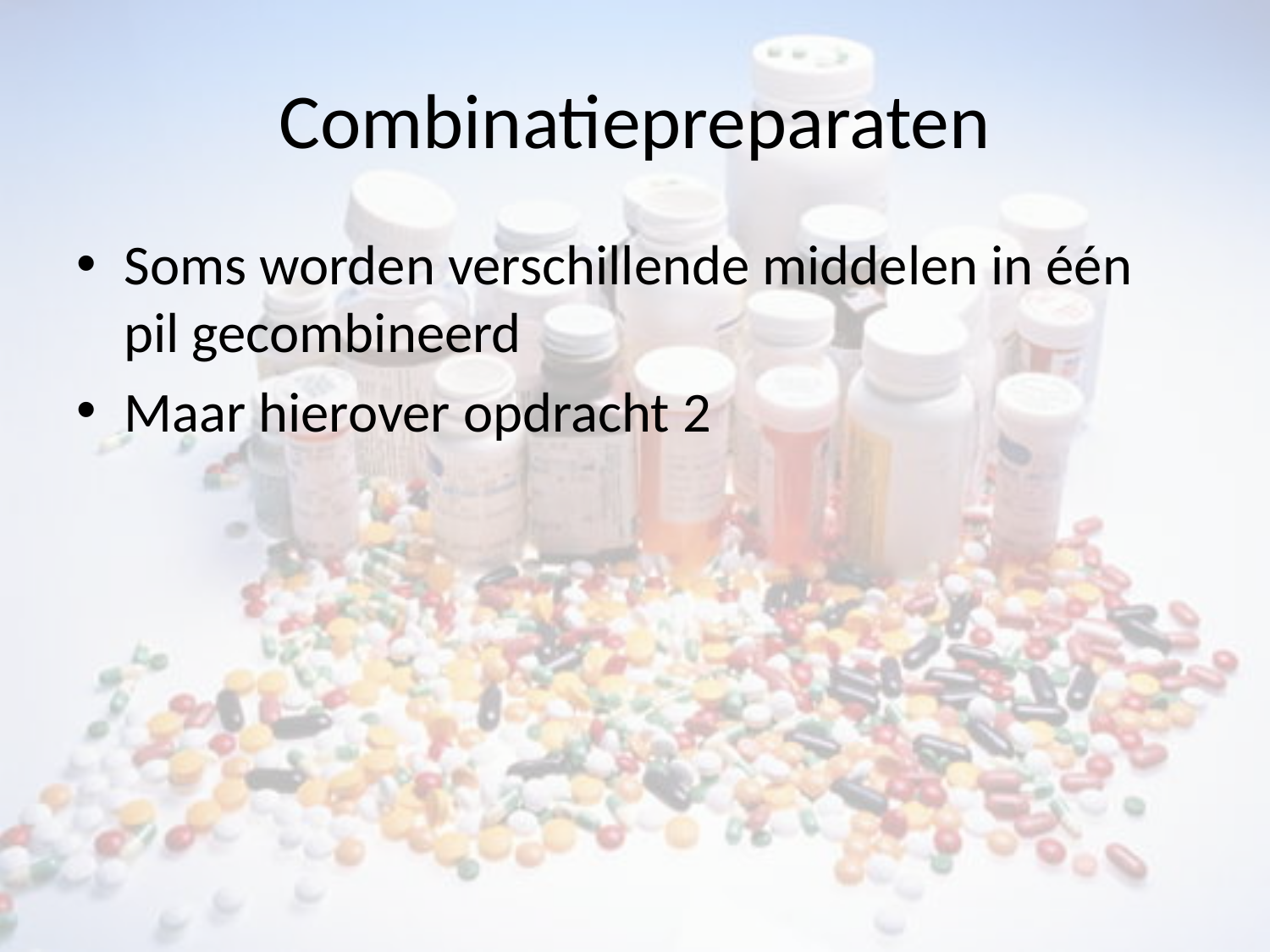

# Combinatiepreparaten
Soms worden verschillende middelen in één pil gecombineerd
Maar hierover opdracht 2